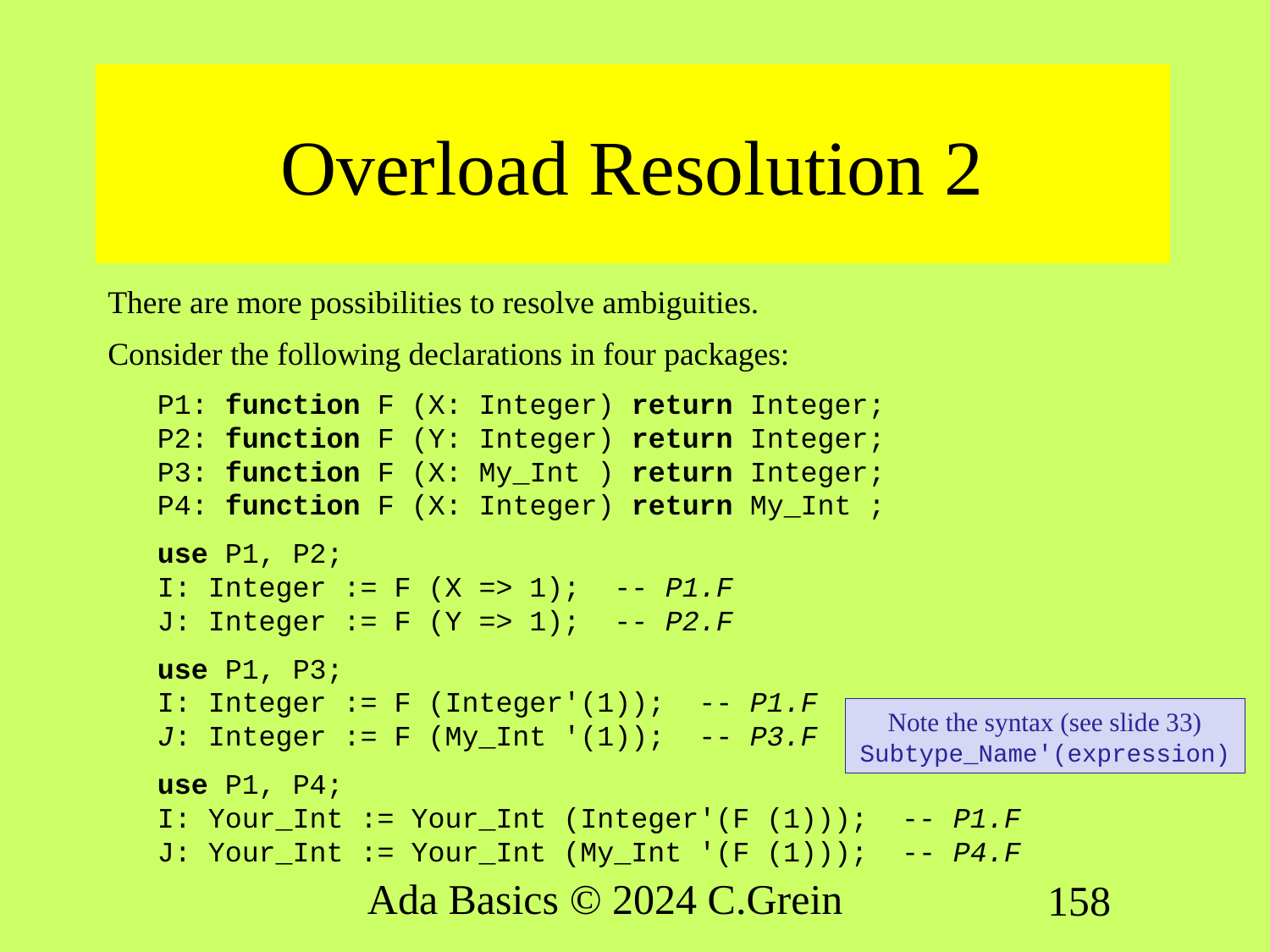

# Overload Resolution 2
There are more possibilities to resolve ambiguities.
Consider the following declarations in four packages:
P1: function F (X: Integer) return Integer;
P2: function F (Y: Integer) return Integer;
P3: function F (X: My_Int ) return Integer;
P4: function F (X: Integer) return My_Int ;
use P1, P2;
I: Integer := F (X => 1);  -- P1.F
J: Integer := F (Y => 1);  -- P2.F
use P1, P3;
I: Integer := F (Integer'(1));  -- P1.F
J: Integer := F (My_Int '(1));  -- P3.F
use P1, P4;
I: Your_Int := Your_Int (Integer'(F (1)));  -- P1.F
J: Your_Int := Your_Int (My_Int '(F (1)));  -- P4.F
Note the syntax (see slide 33) Subtype_Name'(expression)
Ada Basics © 2024 C.Grein
158